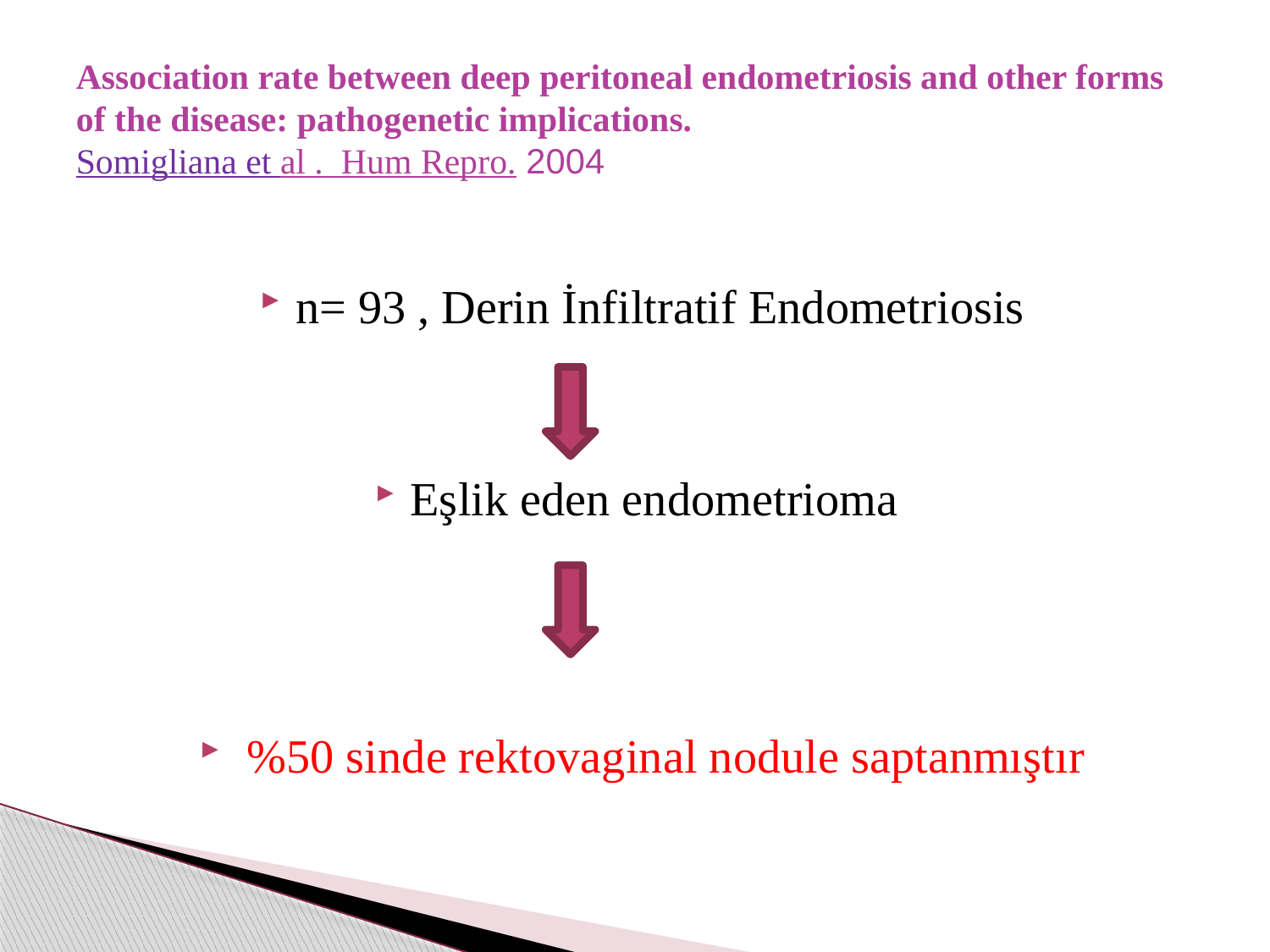

# Association rate between deep peritoneal endometriosis and other forms of the disease: pathogenetic implications. Somigliana et al .  Hum Repro. 2004

n= 93 , Derin İnfiltratif Endometriosis

Eşlik eden endometrioma

 %50 sinde rektovaginal nodule saptanmıştır